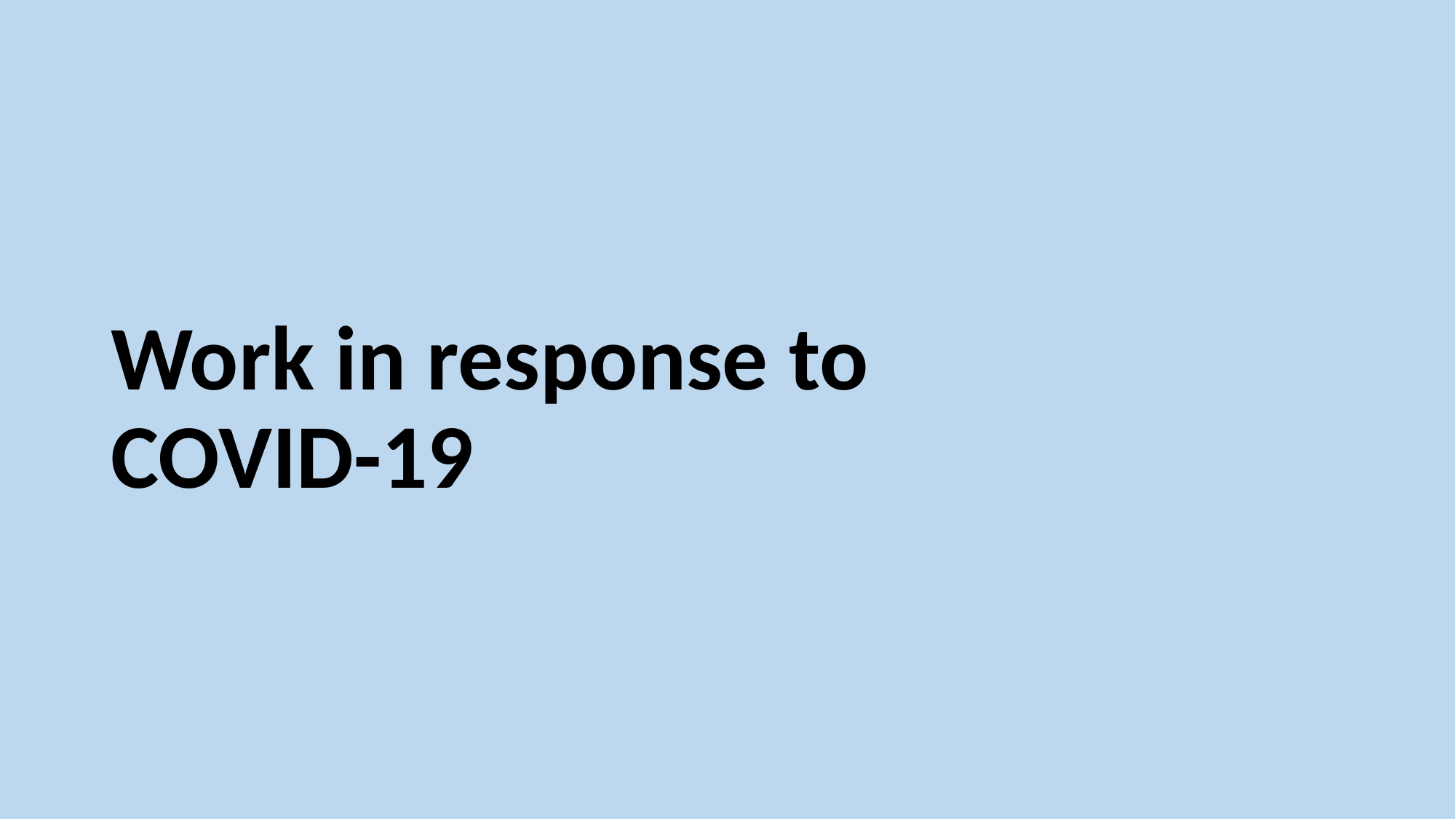

# Work in response to COVID-19
18